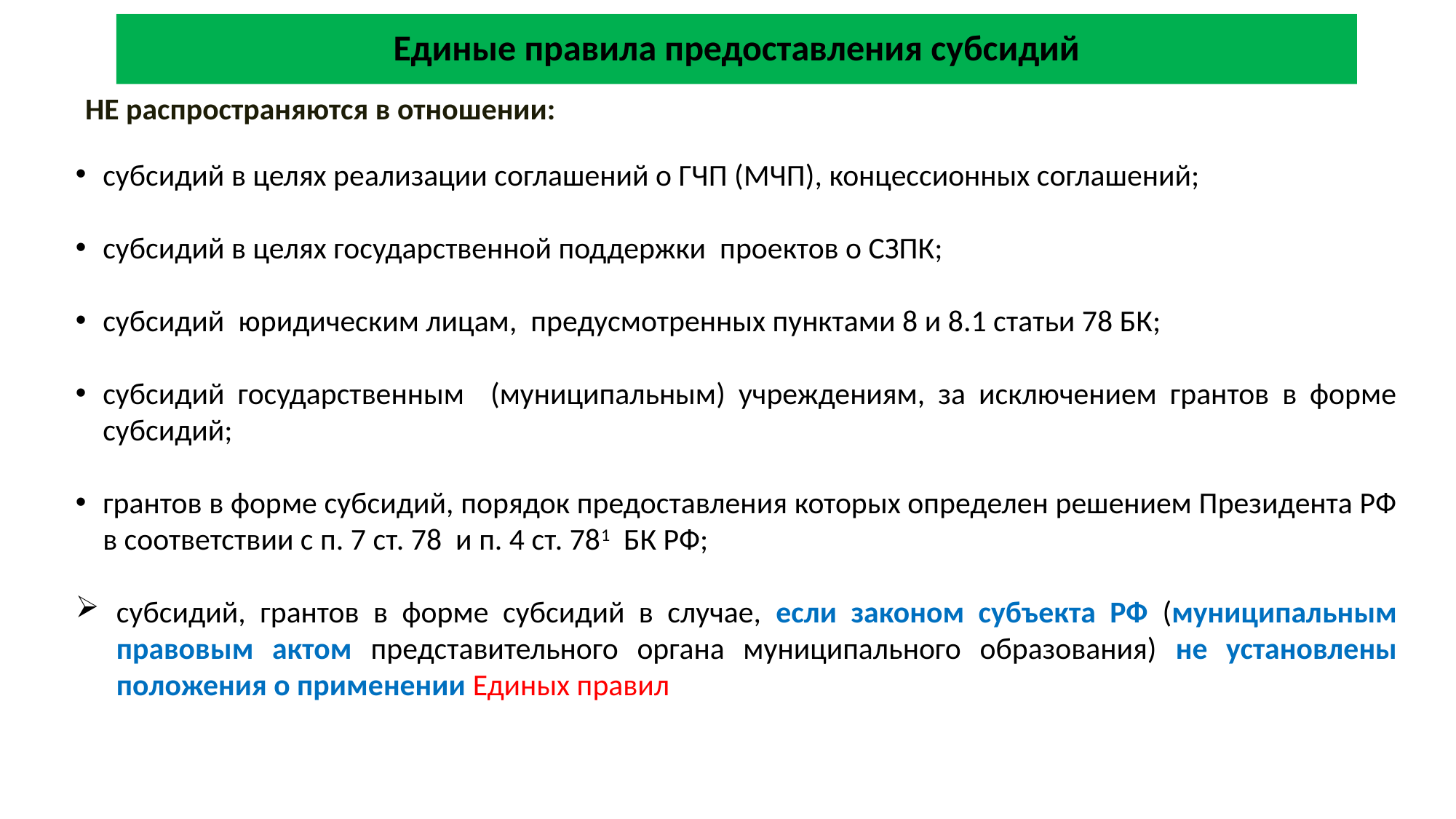

Единые правила предоставления субсидий
НЕ распространяются в отношении:

субсидий в целях реализации соглашений о ГЧП (МЧП), концессионных соглашений;

cубсидий в целях государственной поддержки  проектов о СЗПК;

субсидий  юридическим лицам,  предусмотренных пунктами 8 и 8.1 статьи 78 БК;

cубсидий государственным  (муниципальным) учреждениям, за исключением грантов в форме субсидий;

грантов в форме субсидий, порядок предоставления которых определен решением Президента РФ в соответствии с п. 7 ст. 78  и п. 4 ст. 781  БК РФ;

субсидий, грантов в форме субсидий в случае, если законом субъекта РФ (муниципальным правовым актом представительного органа муниципального образования) не установлены положения о применении Единых правил

4